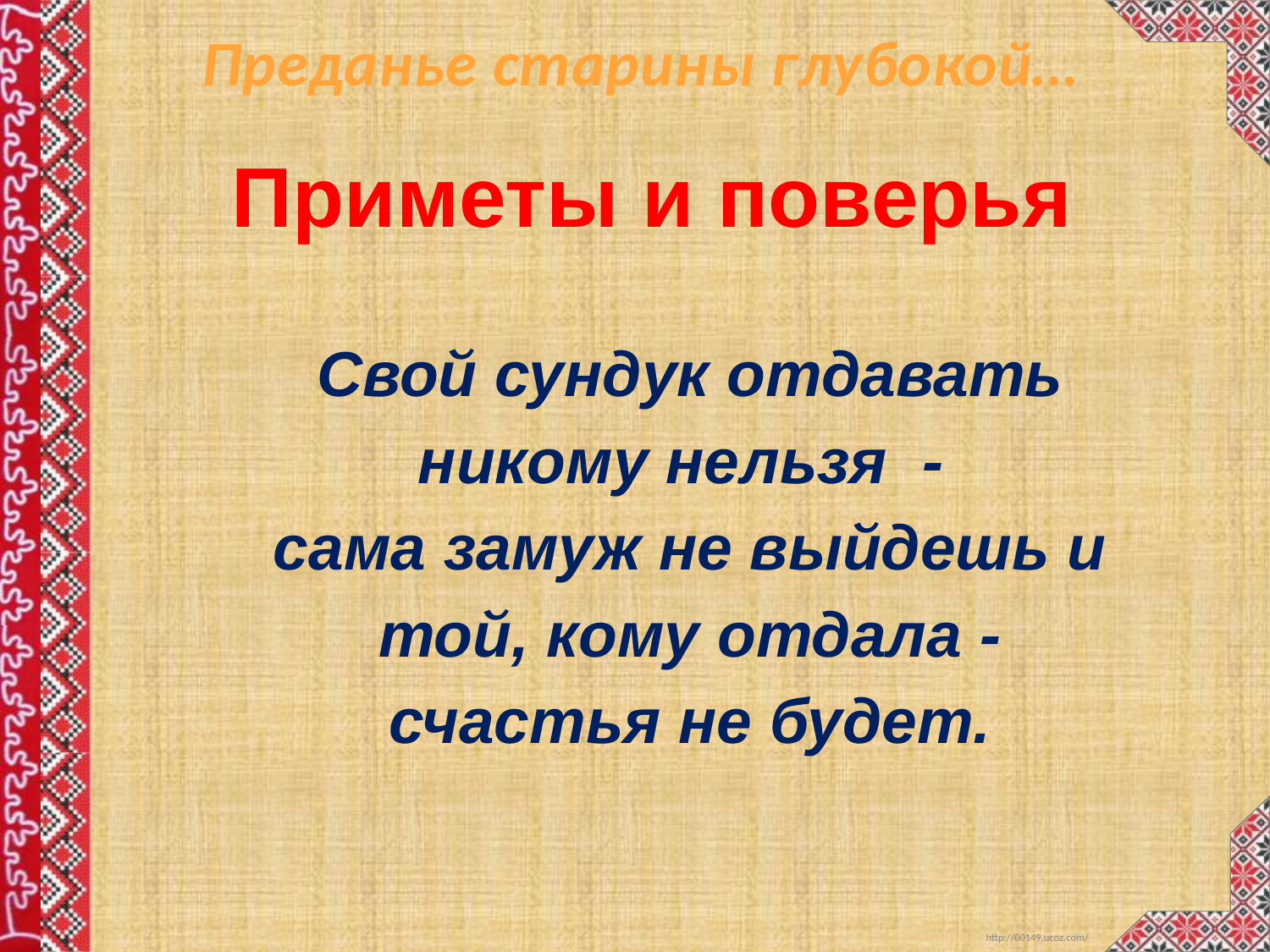

Преданье старины глубокой…
Приметы и поверья
Свой сундук отдавать никому нельзя  -
сама замуж не выйдешь и той, кому отдала - счастья не будет.